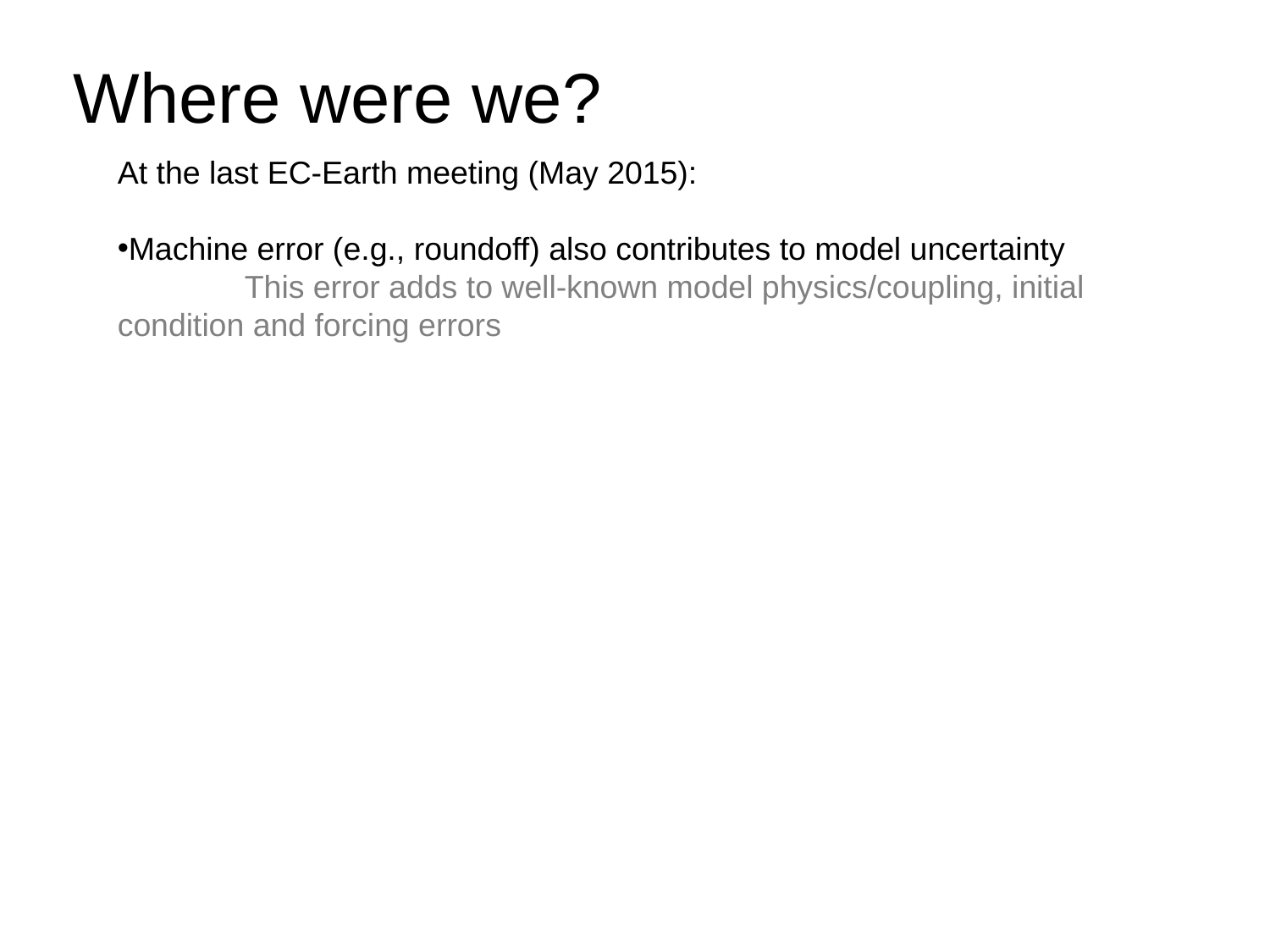

Where were we?
At the last EC-Earth meeting (May 2015):

Machine error (e.g., roundoff) also contributes to model uncertainty
	This error adds to well-known model physics/coupling, initial condition and forcing errors